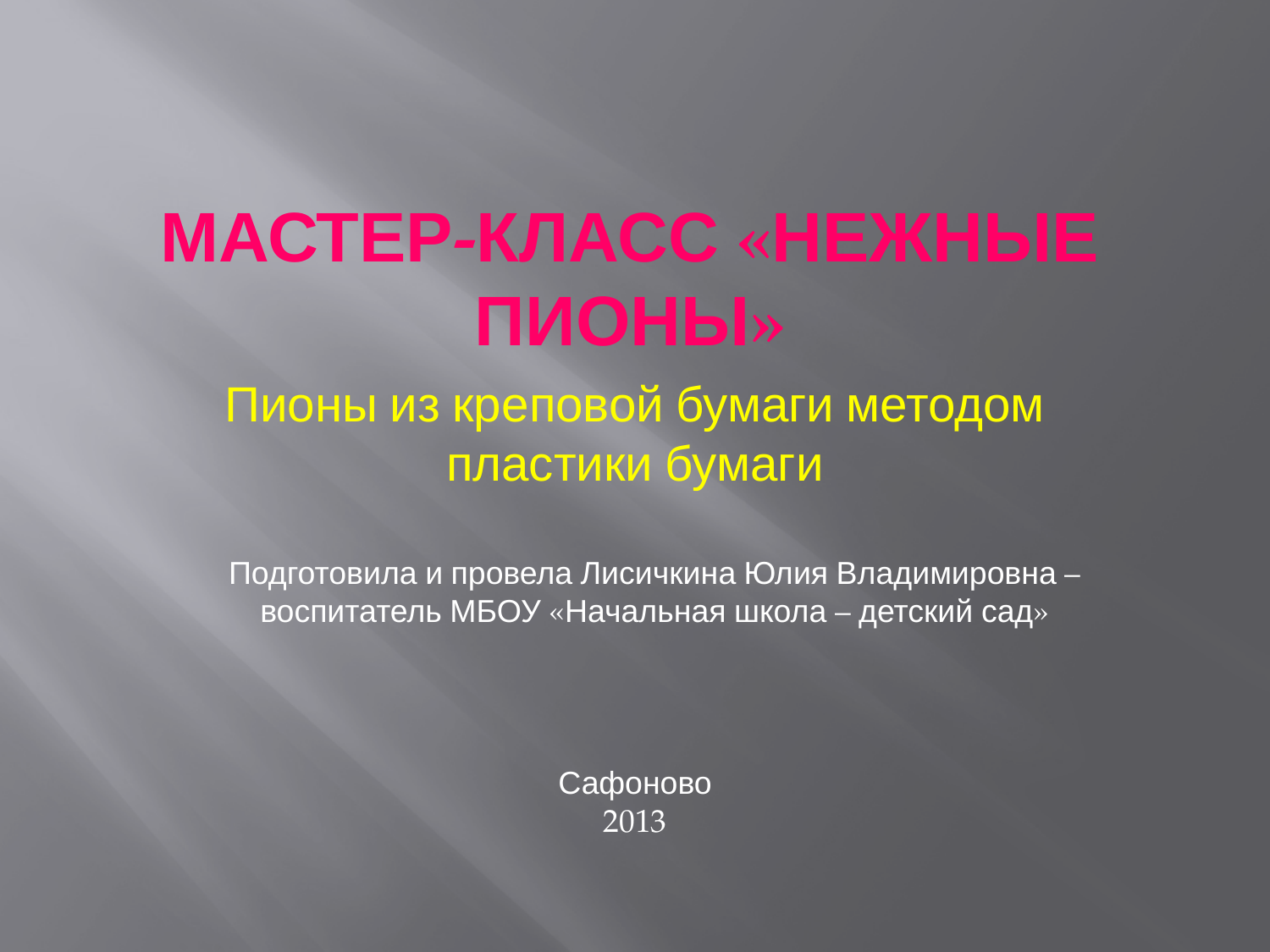

# Мастер-класс «Нежные пионы»
Пионы из креповой бумаги методом пластики бумаги
Подготовила и провела Лисичкина Юлия Владимировна – воспитатель МБОУ «Начальная школа – детский сад»
Сафоново
2013